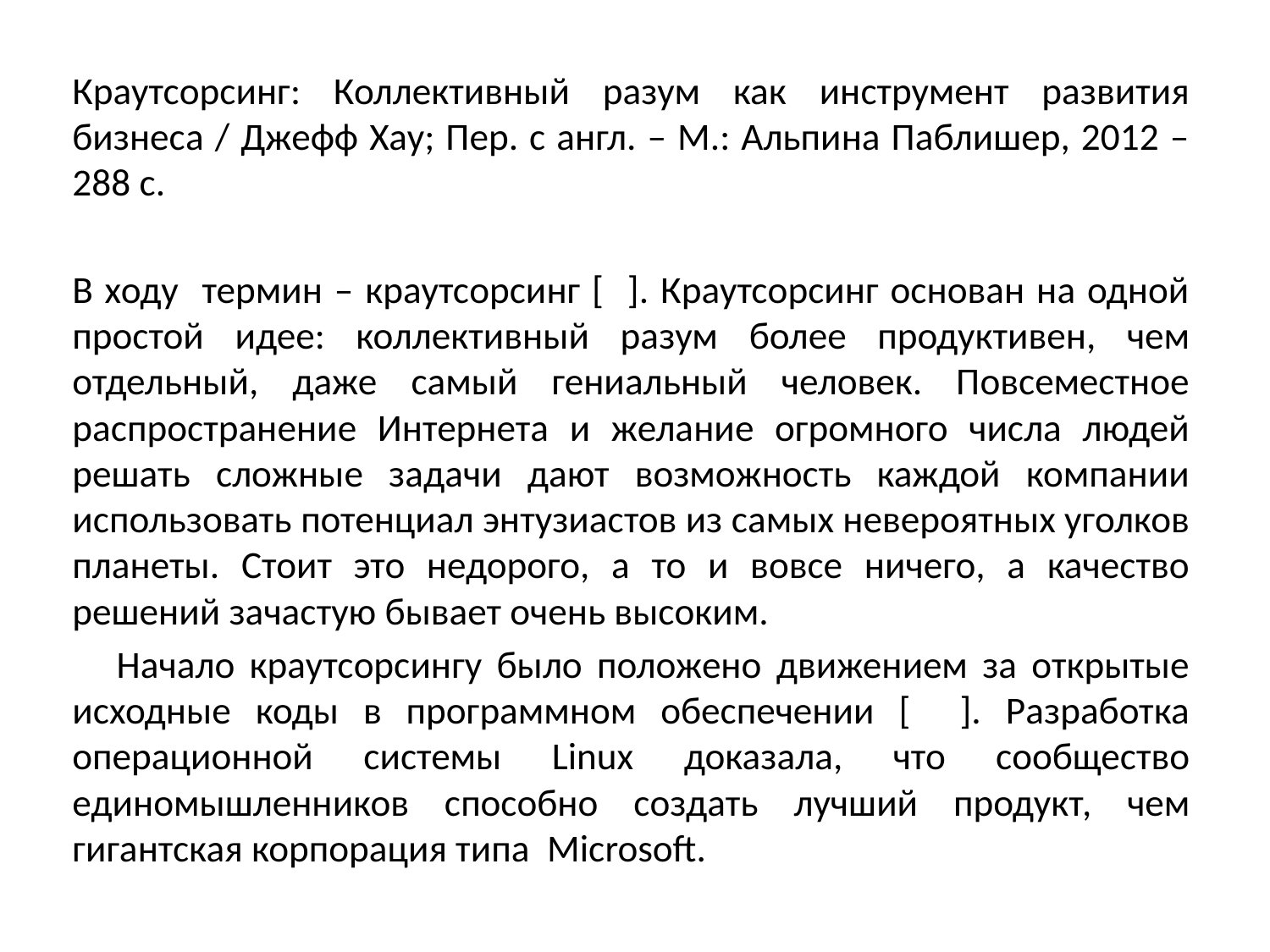

Краутсорсинг: Коллективный разум как инструмент развития бизнеса / Джефф Хау; Пер. с англ. – М.: Альпина Паблишер, 2012 – 288 с.

В ходу  термин – краутсорсинг [  ]. Краутсорсинг основан на одной простой идее: коллективный разум более продуктивен, чем отдельный, даже самый гениальный человек. Повсеместное распространение Интернета и желание огромного числа людей решать сложные задачи дают возможность каждой компании использовать потенциал энтузиастов из самых невероятных уголков планеты. Стоит это недорого, а то и вовсе ничего, а качество решений зачастую бывает очень высоким.
   Начало краутсорсингу было положено движением за открытые исходные коды в программном обеспечении [  ]. Разработка операционной системы Linux доказала, что сообщество единомышленников способно создать лучший продукт, чем гигантская корпорация типа  Microsoft.